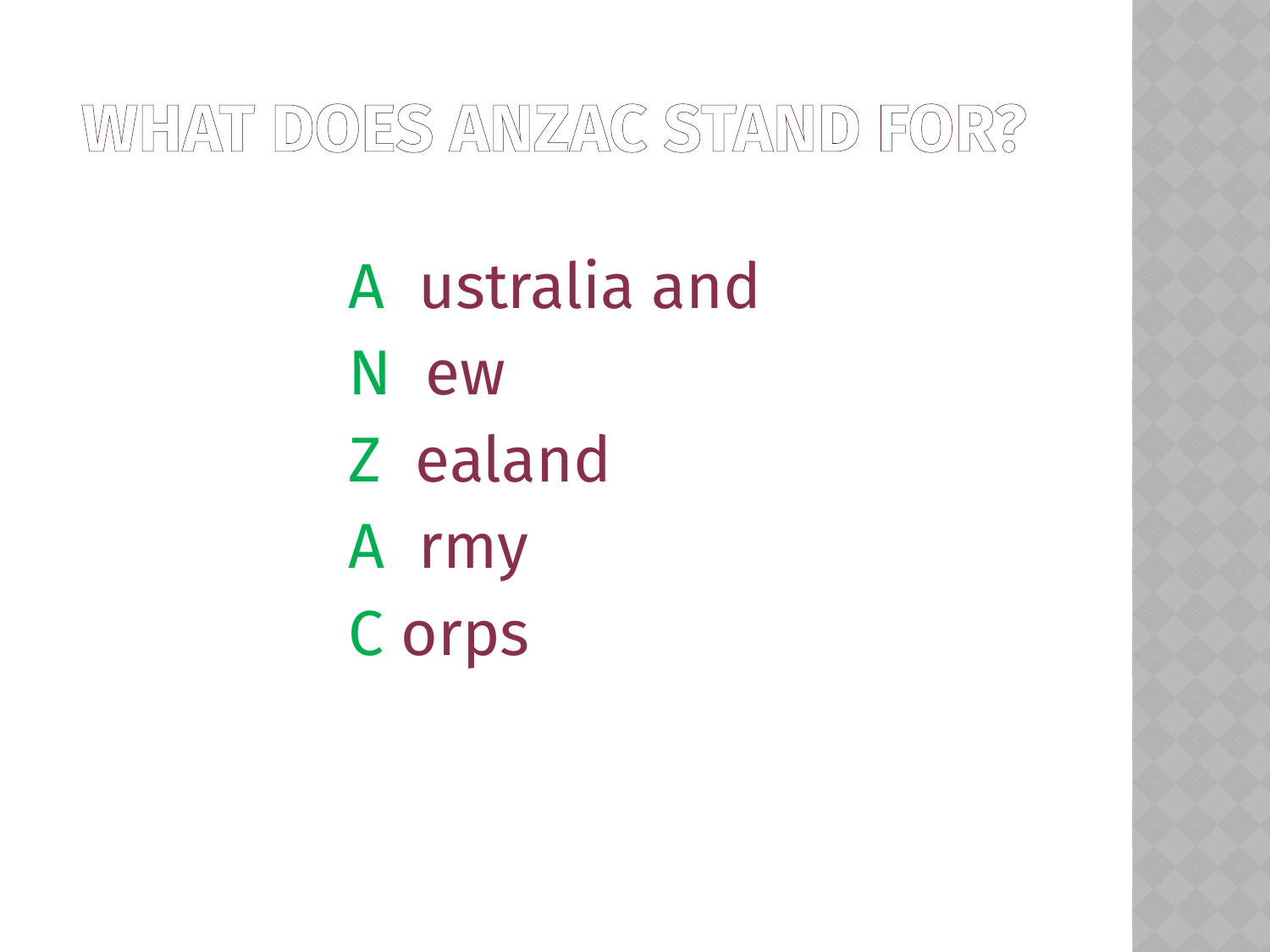

# What does ANZAC stand for?

                A  ustralia and
                N  ew
                Z  ealand
                A  rmy
                C orps